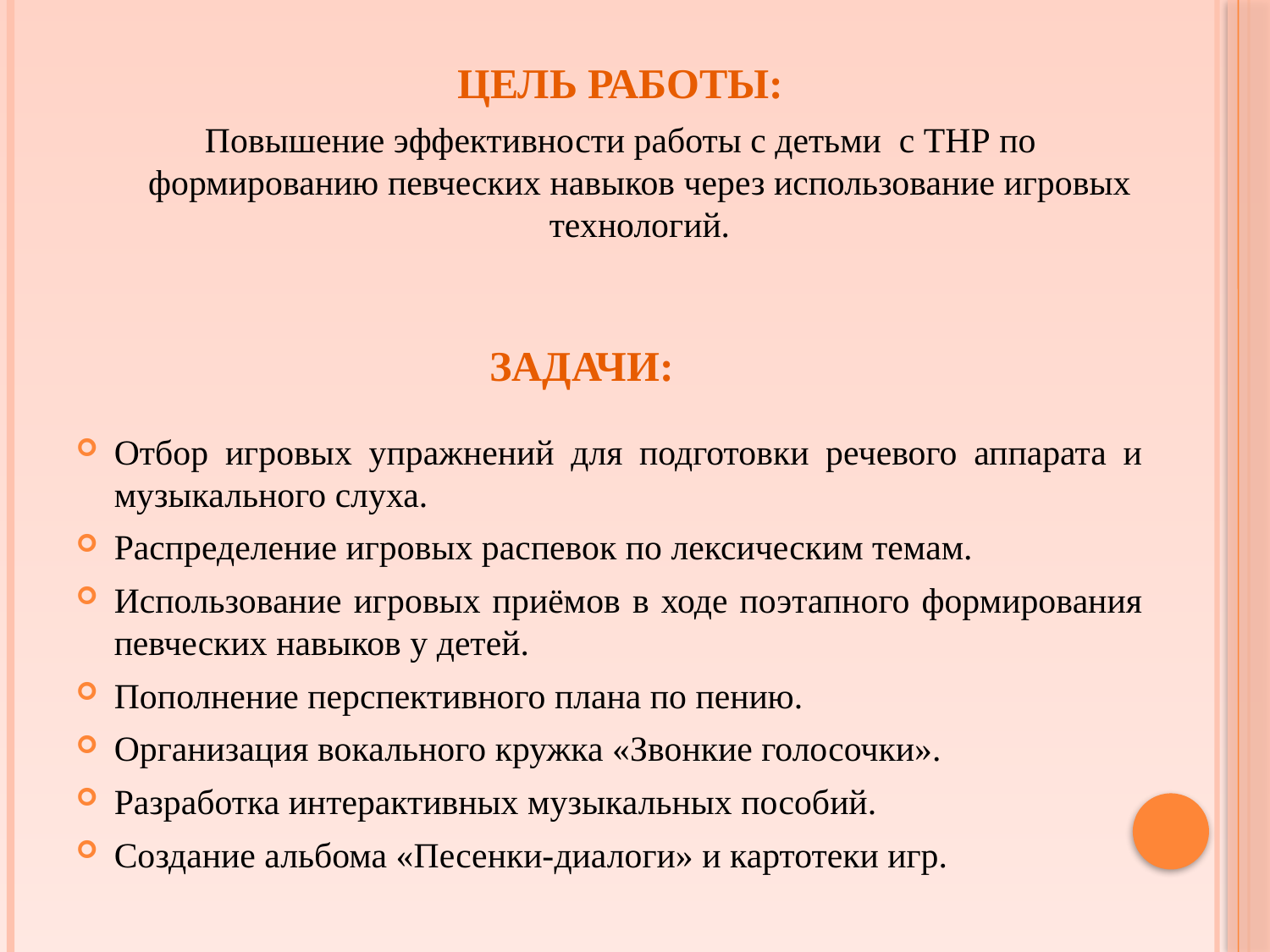

ЦЕЛЬ РАБОТЫ:
Повышение эффективности работы с детьми  с ТНР по формированию певческих навыков через использование игровых технологий.
# ЗАДАЧИ:
Отбор игровых упражнений для подготовки речевого аппарата и музыкального слуха.
Распределение игровых распевок по лексическим темам.
Использование игровых приёмов в ходе поэтапного формирования певческих навыков у детей.
Пополнение перспективного плана по пению.
Организация вокального кружка «Звонкие голосочки».
Разработка интерактивных музыкальных пособий.
Создание альбома «Песенки-диалоги» и картотеки игр.